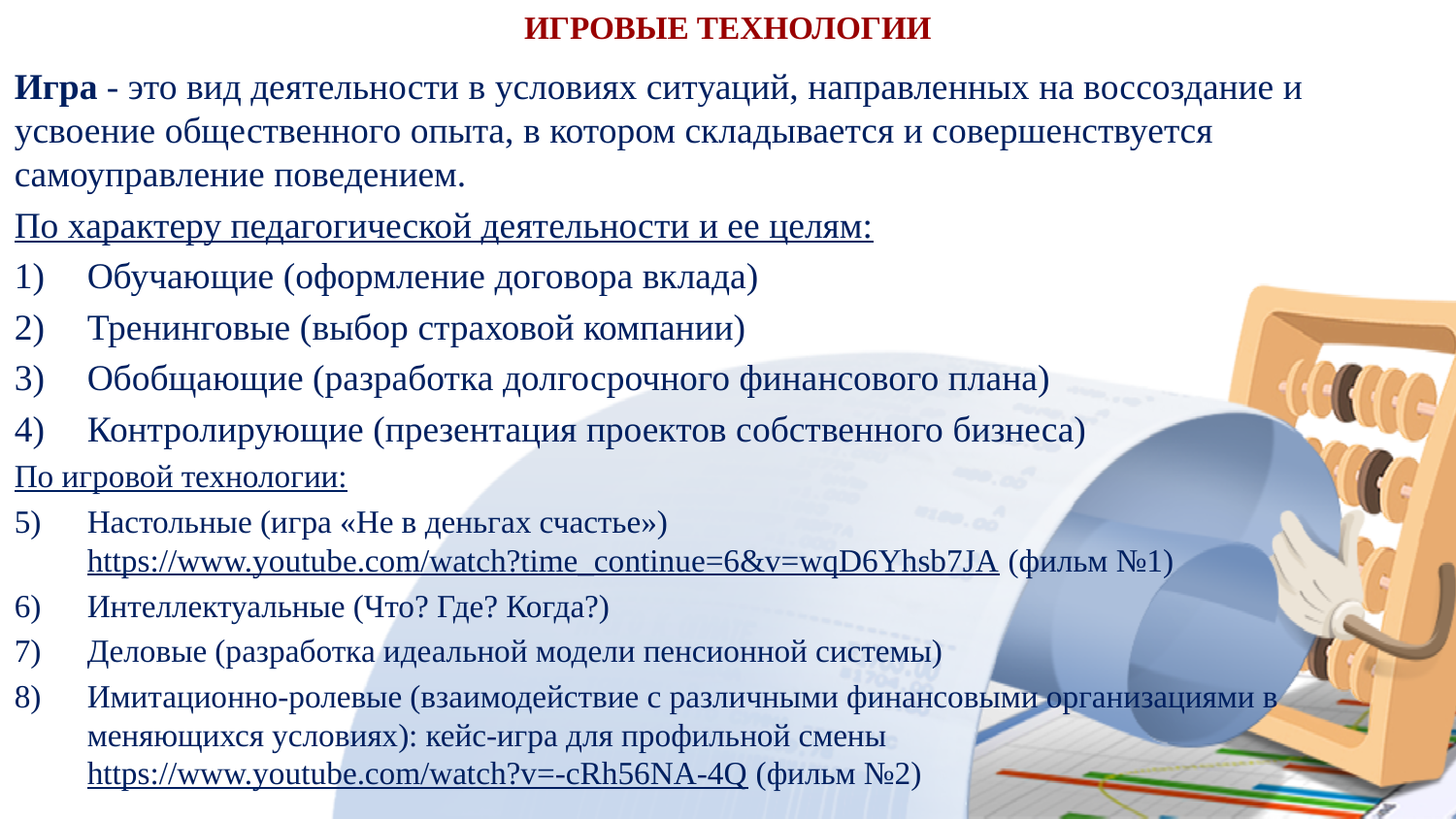

ИГРОВЫЕ ТЕХНОЛОГИИ
Игра - это вид деятельности в условиях ситуаций, направленных на воссоздание и усвоение общественного опыта, в котором складывается и совершенствуется самоуправление поведением.
По характеру педагогической деятельности и ее целям:
Обучающие (оформление договора вклада)
Тренинговые (выбор страховой компании)
Обобщающие (разработка долгосрочного финансового плана)
Контролирующие (презентация проектов собственного бизнеса)
По игровой технологии:
Настольные (игра «Не в деньгах счастье») https://www.youtube.com/watch?time_continue=6&v=wqD6Yhsb7JA (фильм №1)
Интеллектуальные (Что? Где? Когда?)
Деловые (разработка идеальной модели пенсионной системы)
Имитационно-ролевые (взаимодействие с различными финансовыми организациями в меняющихся условиях): кейс-игра для профильной смены https://www.youtube.com/watch?v=-cRh56NA-4Q (фильм №2)

30